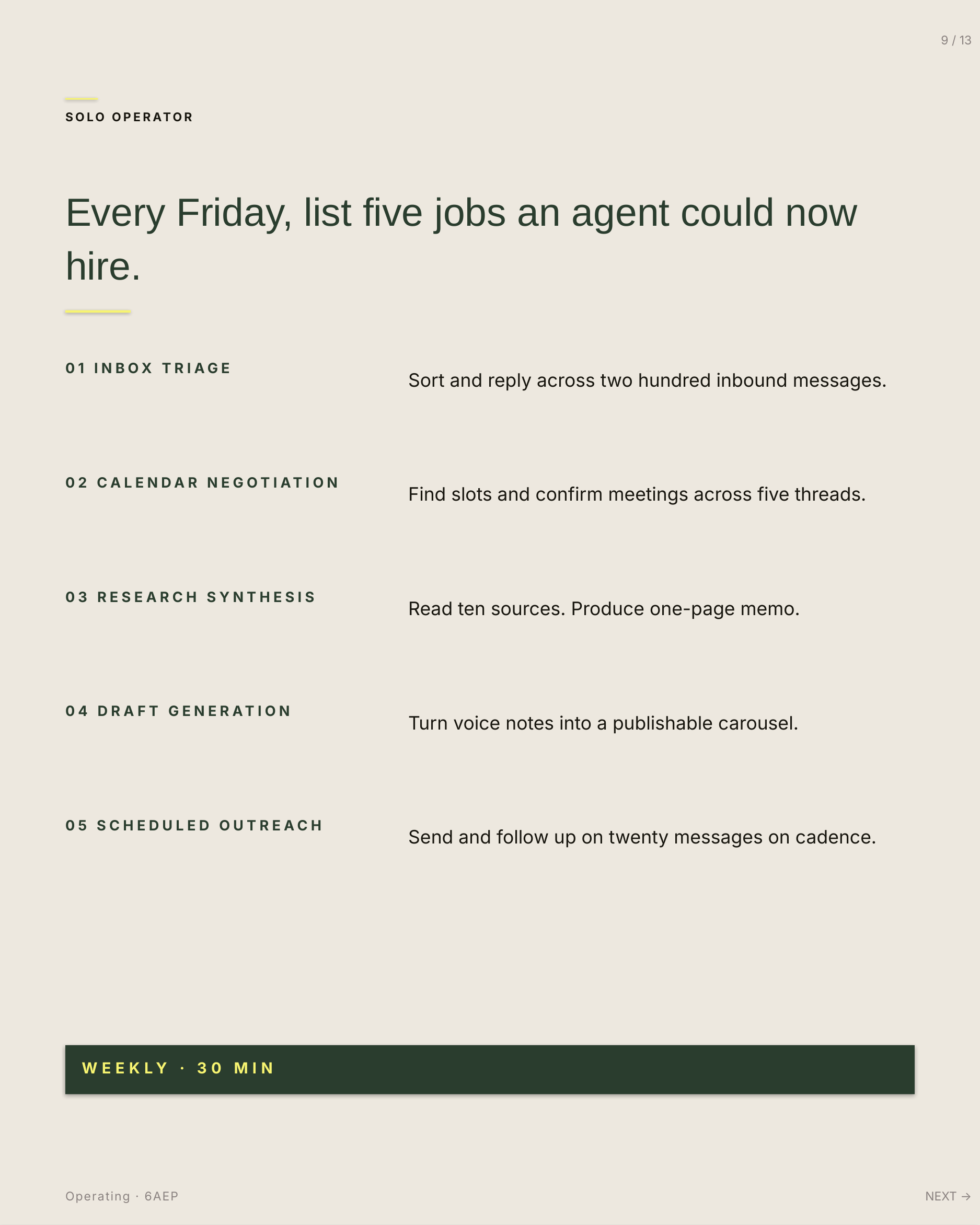

9 / 13

SOLO OPERATOR
Every Friday, list five jobs an agent could now hire.

01 INBOX TRIAGE
Sort and reply across two hundred inbound messages.
02 CALENDAR NEGOTIATION
Find slots and confirm meetings across five threads.
03 RESEARCH SYNTHESIS
Read ten sources. Produce one-page memo.
04 DRAFT GENERATION
Turn voice notes into a publishable carousel.
05 SCHEDULED OUTREACH
Send and follow up on twenty messages on cadence.

WEEKLY · 30 MIN
Operating · 6AEP
NEXT →